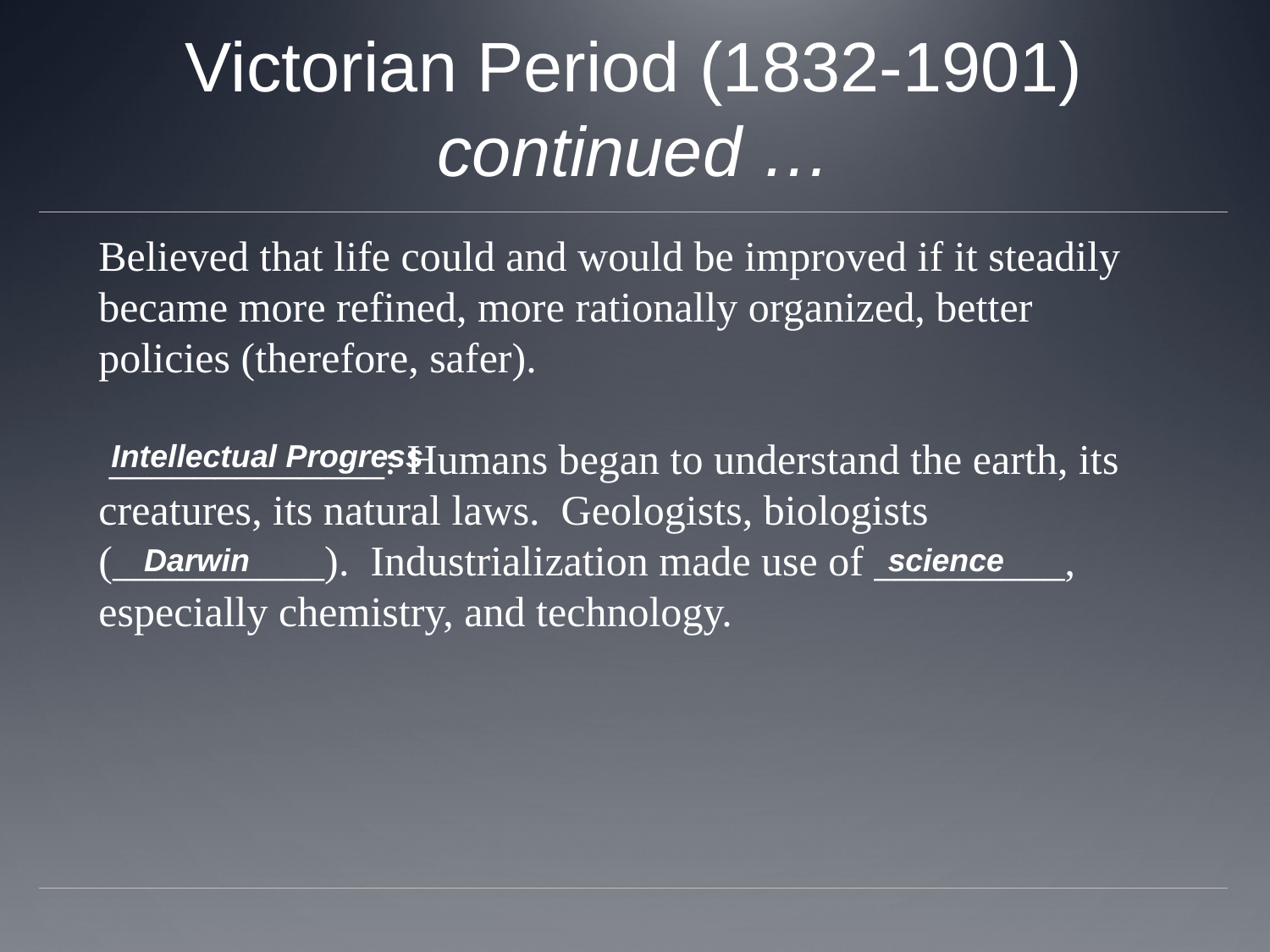

# Victorian Period (1832-1901) continued …
Believed that life could and would be improved if it steadily became more refined, more rationally organized, better policies (therefore, safer).

 _____________: Humans began to understand the earth, its creatures, its natural laws.  Geologists, biologists (__________).  Industrialization made use of _________, especially chemistry, and technology.
Intellectual Progress
Darwin
science